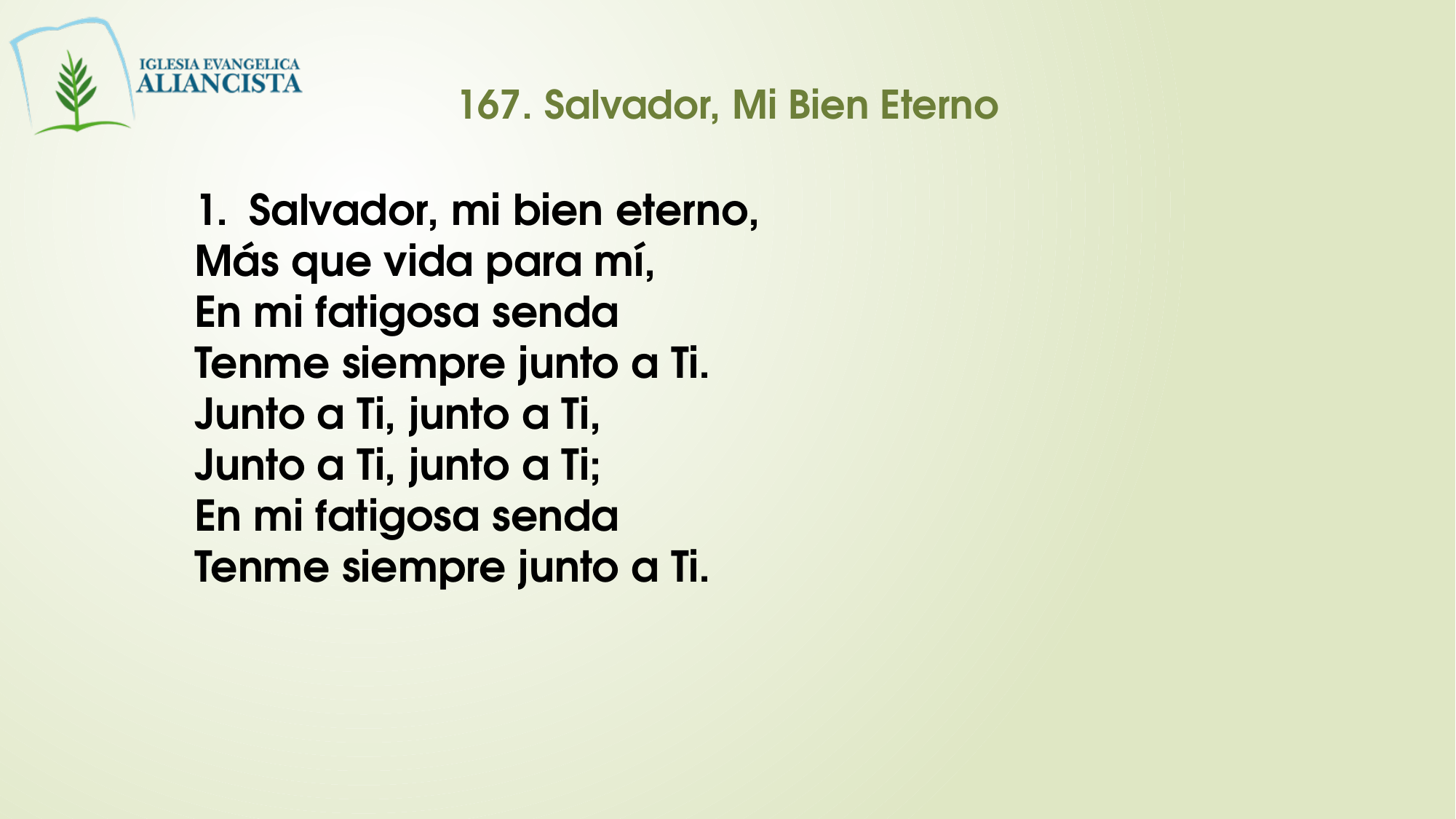

167. Salvador, Mi Bien Eterno
Salvador, mi bien eterno,
Más que vida para mí,
En mi fatigosa senda
Tenme siempre junto a Ti.
Junto a Ti, junto a Ti,
Junto a Ti, junto a Ti;
En mi fatigosa senda
Tenme siempre junto a Ti.